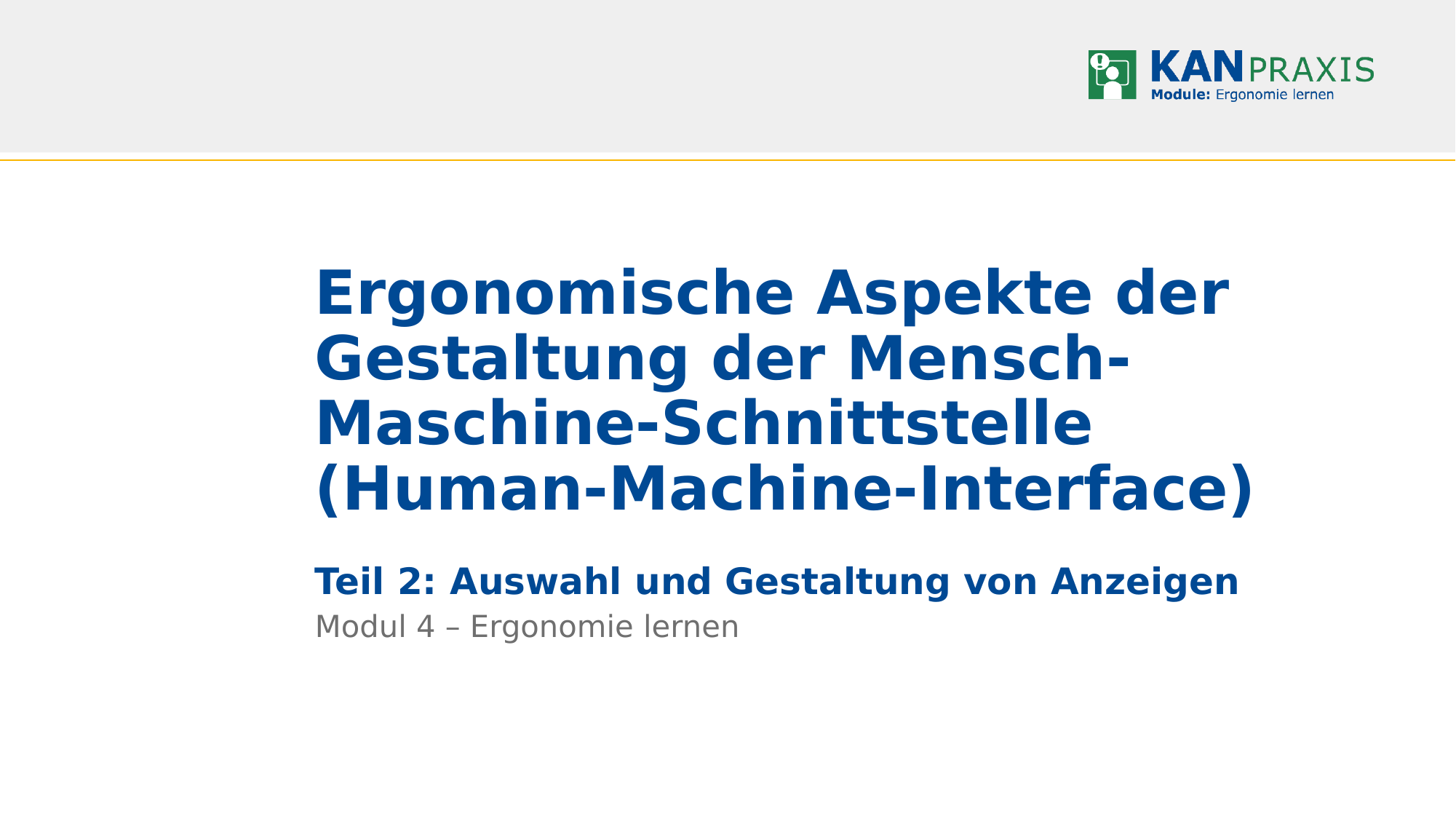

# Ergonomische Aspekte der Gestaltung der Mensch-Maschine-Schnittstelle (Human-Machine-Interface) Teil 2: Auswahl und Gestaltung von Anzeigen
Modul 4 – Ergonomie lernen